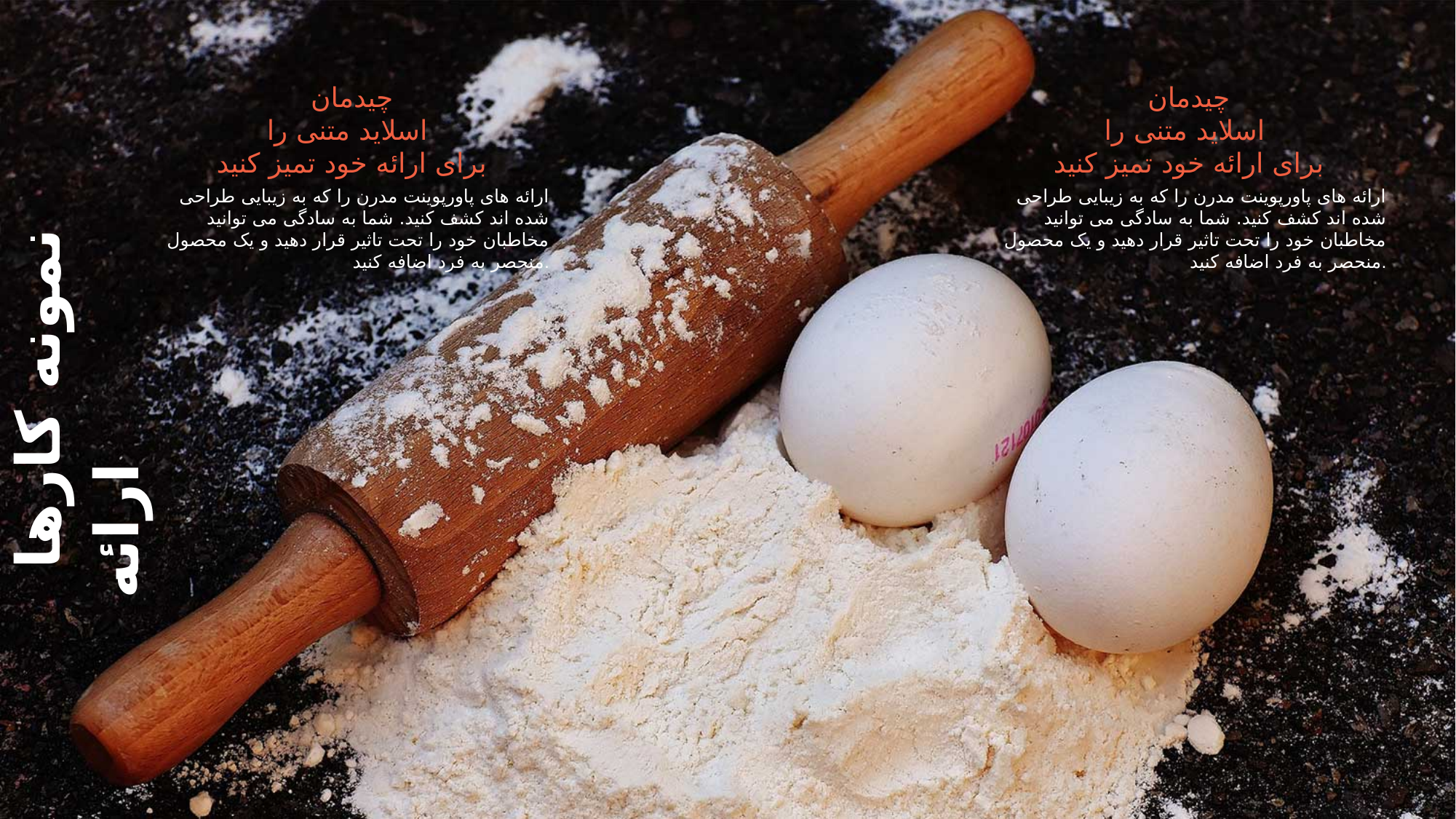

چیدمان
اسلاید متنی را
برای ارائه خود تمیز کنید
چیدمان
اسلاید متنی را
برای ارائه خود تمیز کنید
ارائه های پاورپوینت مدرن را که به زیبایی طراحی شده اند کشف کنید. شما به سادگی می توانید مخاطبان خود را تحت تاثیر قرار دهید و یک محصول منحصر به فرد اضافه کنید.
ارائه های پاورپوینت مدرن را که به زیبایی طراحی شده اند کشف کنید. شما به سادگی می توانید مخاطبان خود را تحت تاثیر قرار دهید و یک محصول منحصر به فرد اضافه کنید.
نمونه کارها
ارائه